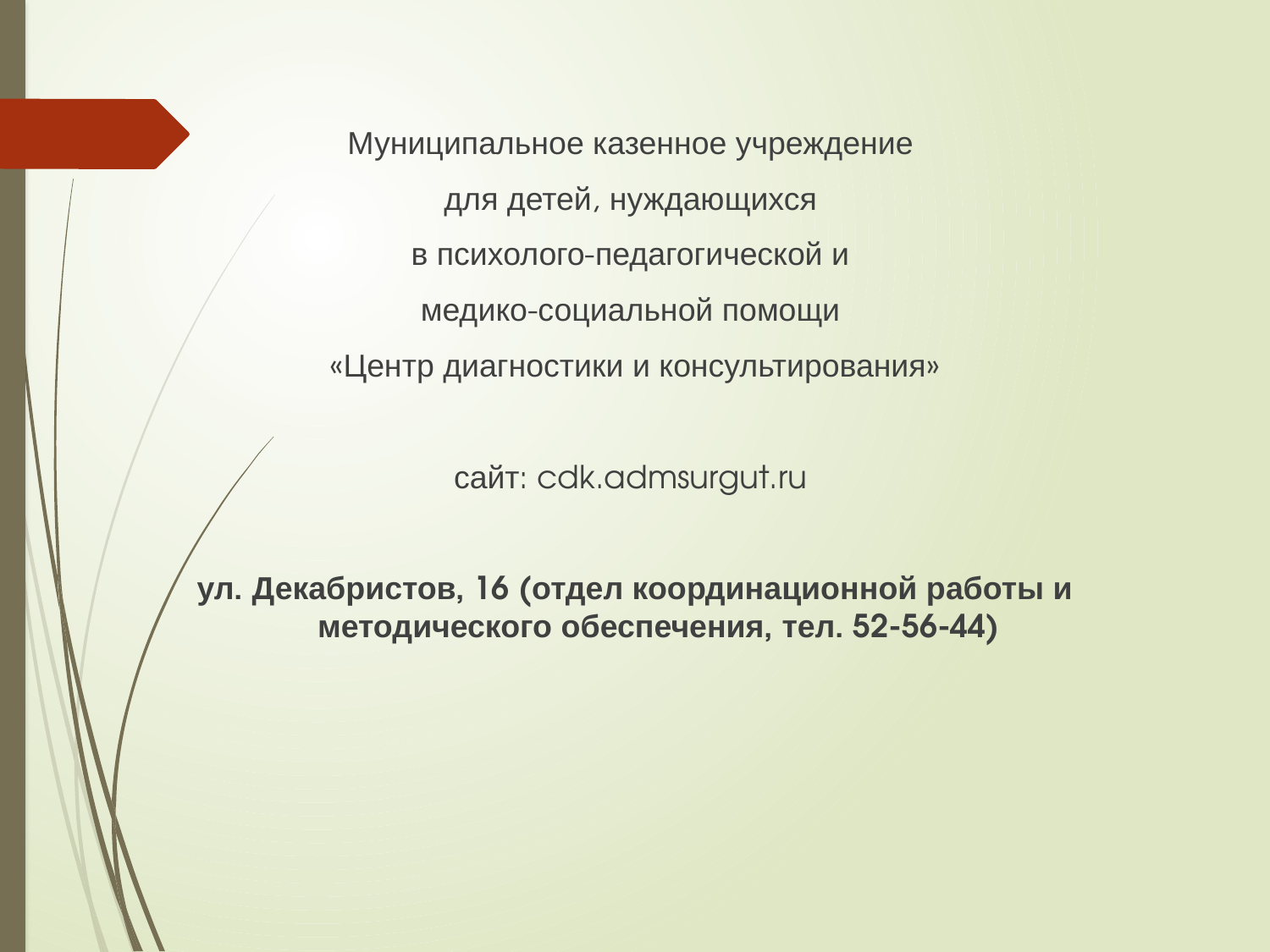

Муниципальное казенное учреждение
для детей, нуждающихся
в психолого-педагогической и
медико-социальной помощи
«Центр диагностики и консультирования»

сайт: cdk.admsurgut.ru

ул. Декабристов, 16 (отдел координационной работы и методического обеспечения, тел. 52-56-44)